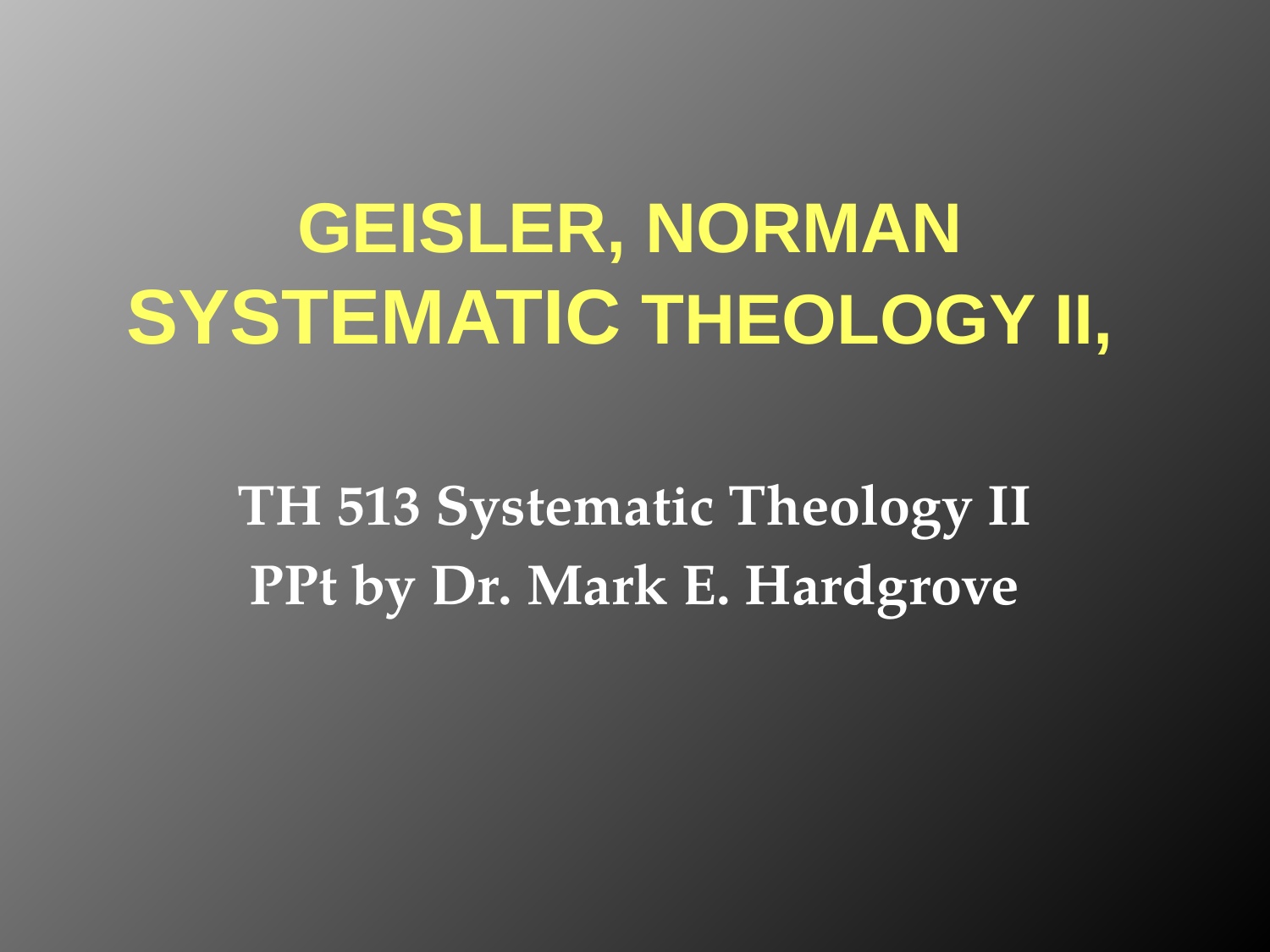

# Geisler, norman Systematic Theology II,
TH 513 Systematic Theology II
PPt by Dr. Mark E. Hardgrove